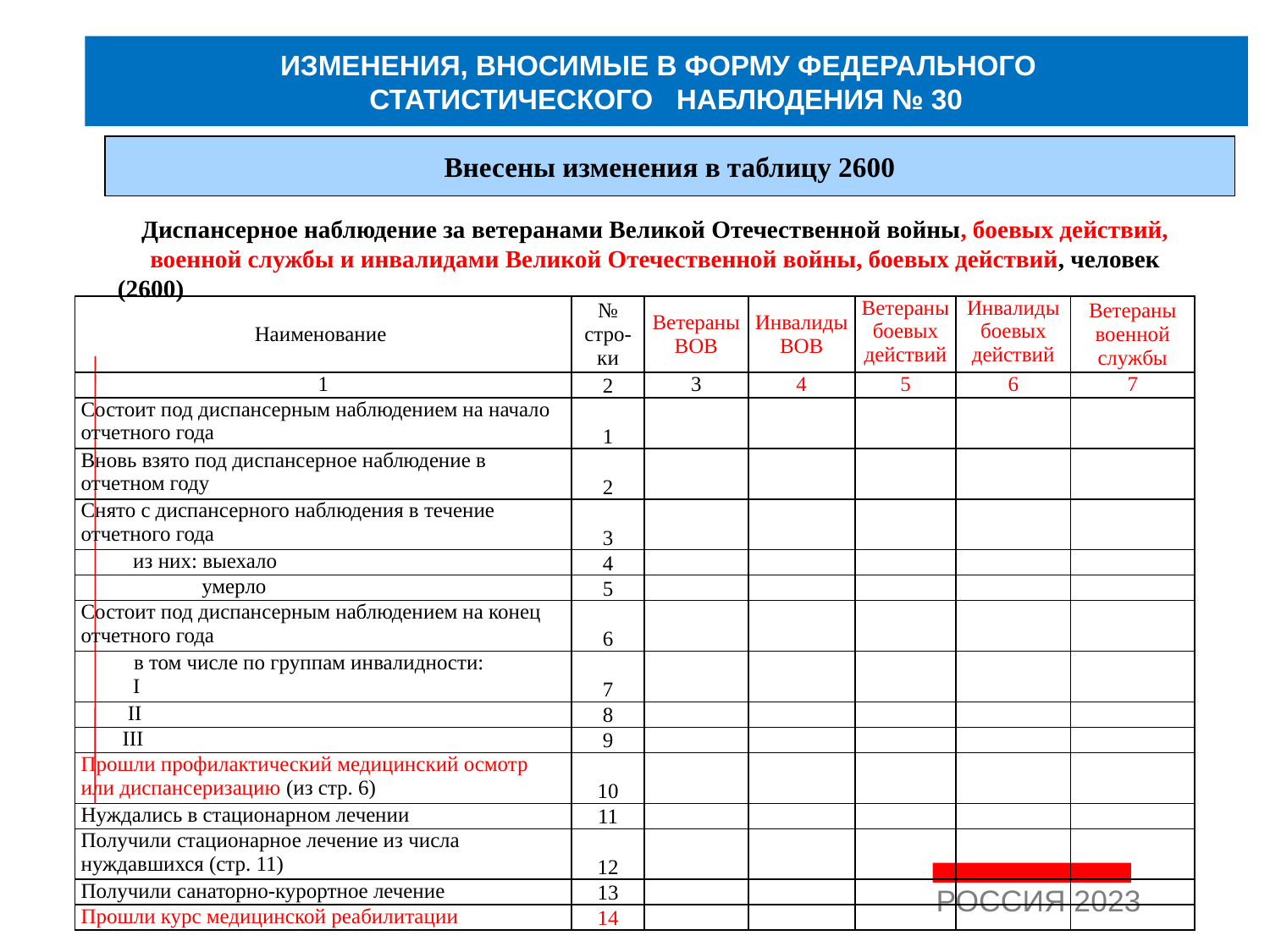

ИЗМЕНЕНИЯ, ВНОСИМЫЕ В ФОРМУ ФЕДЕРАЛЬНОГО
СТАТИСТИЧЕСКОГО   НАБЛЮДЕНИЯ № 30
Внесены изменения в таблицу 2600
Диспансерное наблюдение за ветеранами Великой Отечественной войны, боевых действий, военной службы и инвалидами Великой Отечественной войны, боевых действий, человек
(2600)
| Наименование | № стро-ки | Ветераны ВОВ | Инвалиды ВОВ | Ветераны боевых действий | Инвалиды боевых действий | Ветераны военной службы |
| --- | --- | --- | --- | --- | --- | --- |
| 1 | 2 | 3 | 4 | 5 | 6 | 7 |
| Состоит под диспансерным наблюдением на начало отчетного года | 1 |  |  |  |  |  |
| Вновь взято под диспансерное наблюдение в отчетном году | 2 |  |  |  |  |  |
| Снято с диспансерного наблюдения в течение отчетного года | 3 |  |  |  |  |  |
| из них: выехало | 4 |  |  |  |  |  |
| умерло | 5 |  |  |  |  |  |
| Состоит под диспансерным наблюдением на конец отчетного года | 6 |  |  |  |  |  |
| в том числе по группам инвалидности: I | 7 |  |  |  |  |  |
| II | 8 |  |  |  |  |  |
| III | 9 |  |  |  |  |  |
| Прошли профилактический медицинский осмотр или диспансеризацию (из стр. 6) | 10 |  |  |  |  |  |
| Нуждались в стационарном лечении | 11 |  |  |  |  |  |
| Получили стационарное лечение из числа нуждавшихся (стр. 11) | 12 |  |  |  |  |  |
| Получили санаторно-курортное лечение | 13 |  |  |  |  |  |
| Прошли курс медицинской реабилитации | 14 |  |  |  |  |  |

РОССИЯ 2023